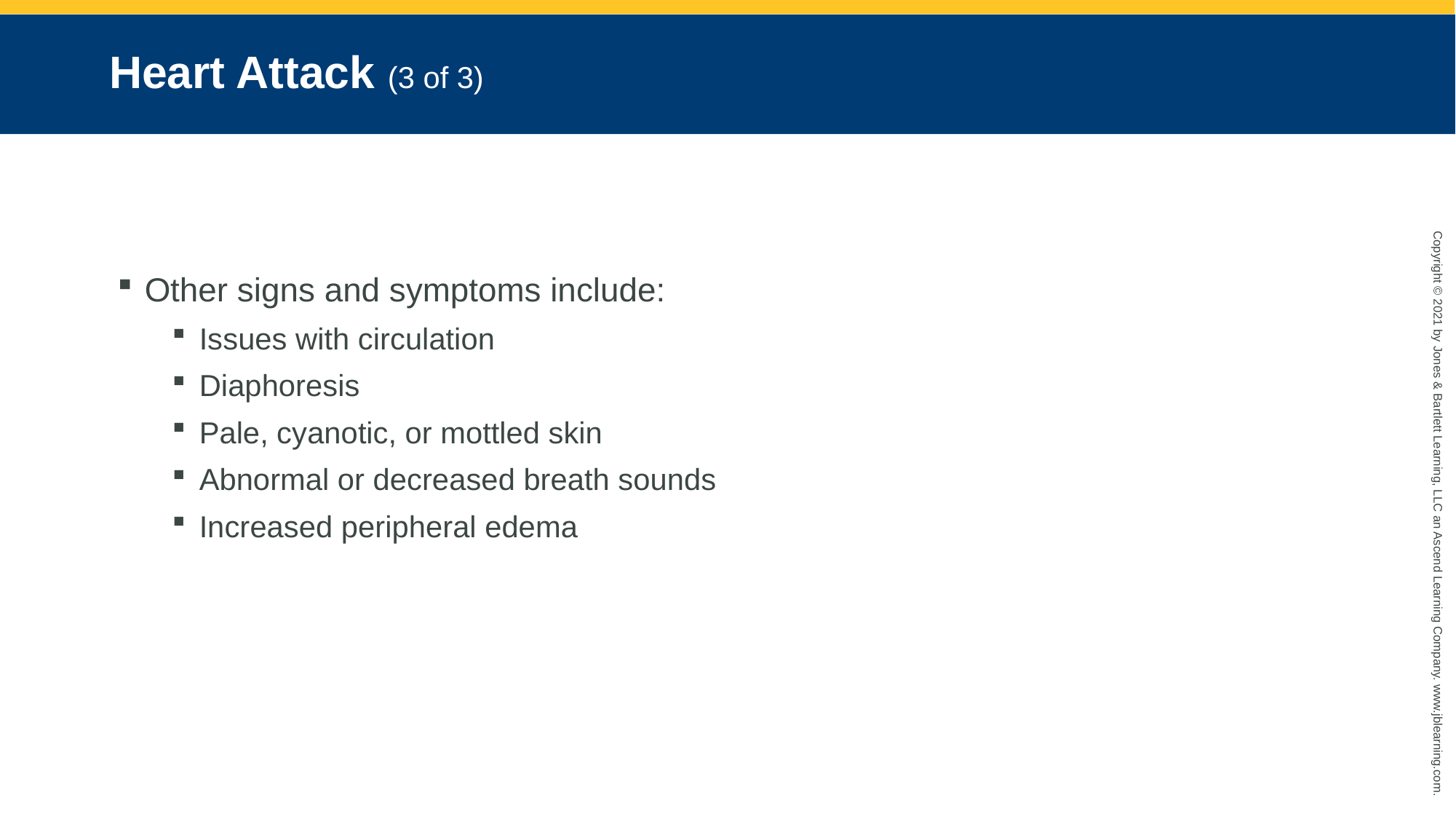

# Heart Attack (3 of 3)
Other signs and symptoms include:
Issues with circulation
Diaphoresis
Pale, cyanotic, or mottled skin
Abnormal or decreased breath sounds
Increased peripheral edema